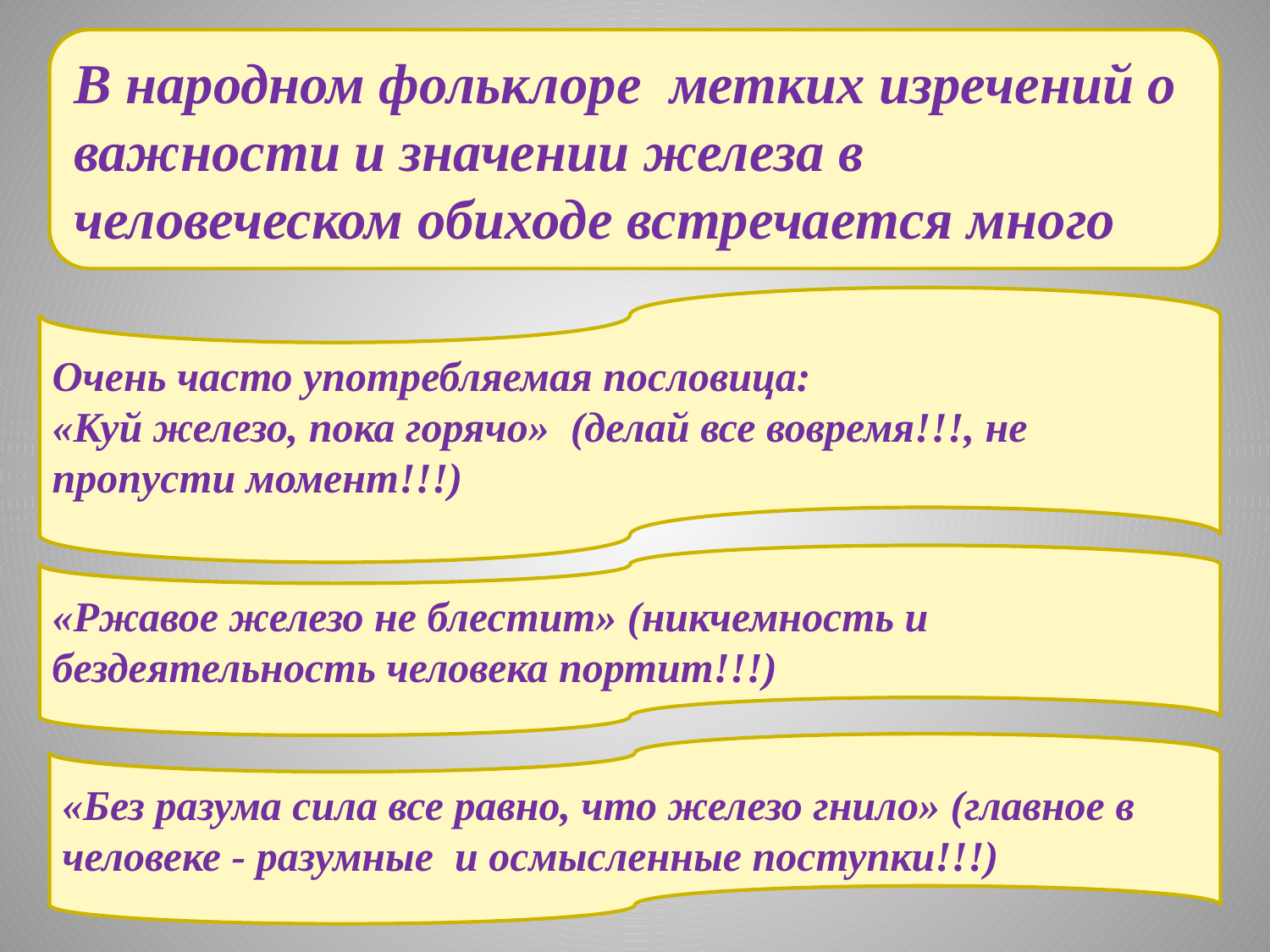

В народном фольклоре  метких изречений о важности и значении железа в человеческом обиходе встречается много
Очень часто употребляемая пословица:
«Куй железо, пока горячо»  (делай все вовремя!!!, не пропусти момент!!!)
«Ржавое железо не блестит» (никчемность и бездеятельность человека портит!!!)
«Без разума сила все равно, что железо гнило» (главное в человеке - разумные  и осмысленные поступки!!!)